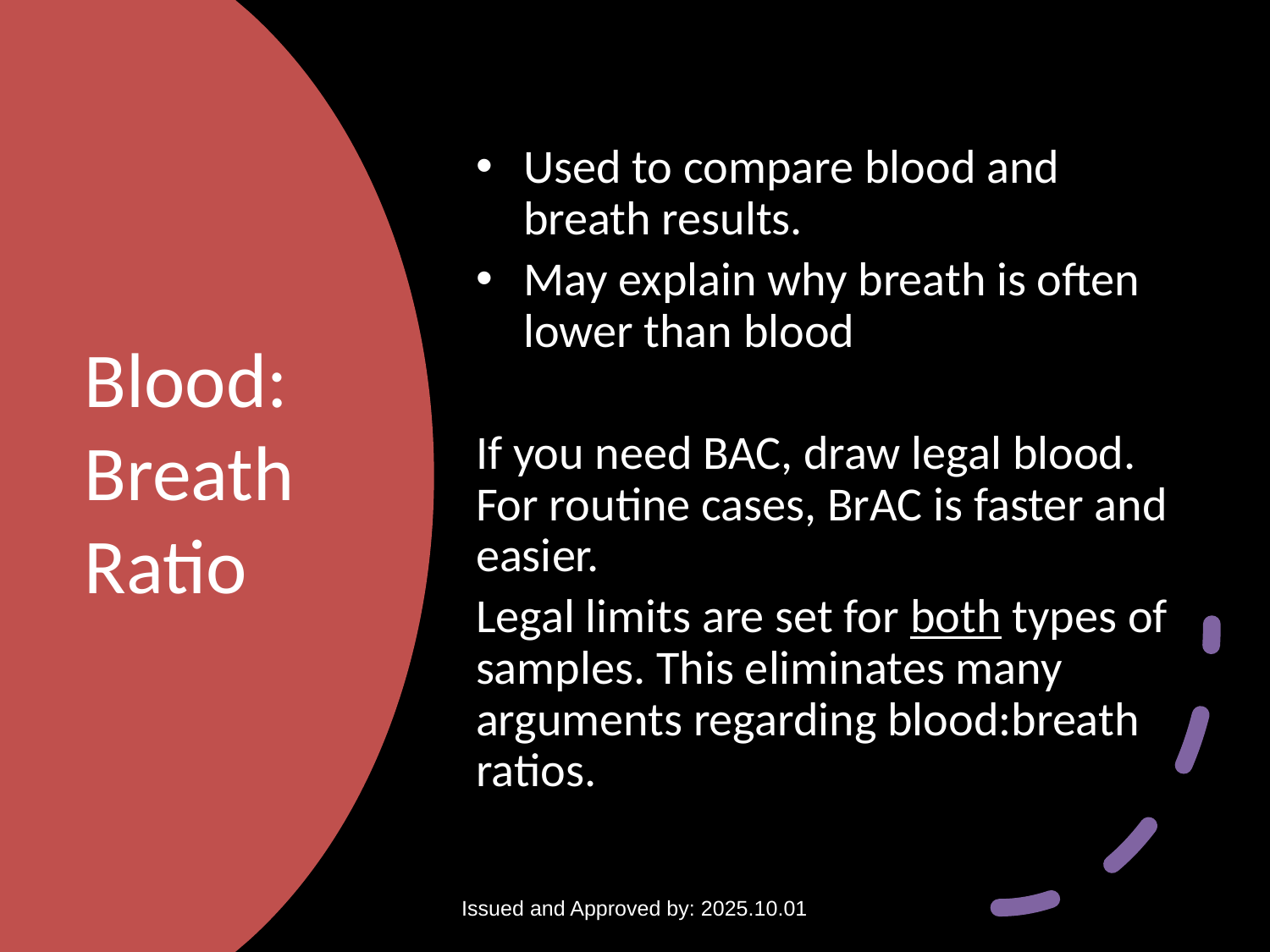

Used to compare blood and breath results.
May explain why breath is often lower than blood

If you need BAC, draw legal blood. For routine cases, BrAC is faster and easier.
Legal limits are set for both types of samples. This eliminates many arguments regarding blood:breath ratios.
# Blood: Breath Ratio

Issued and Approved by: 2025.10.01